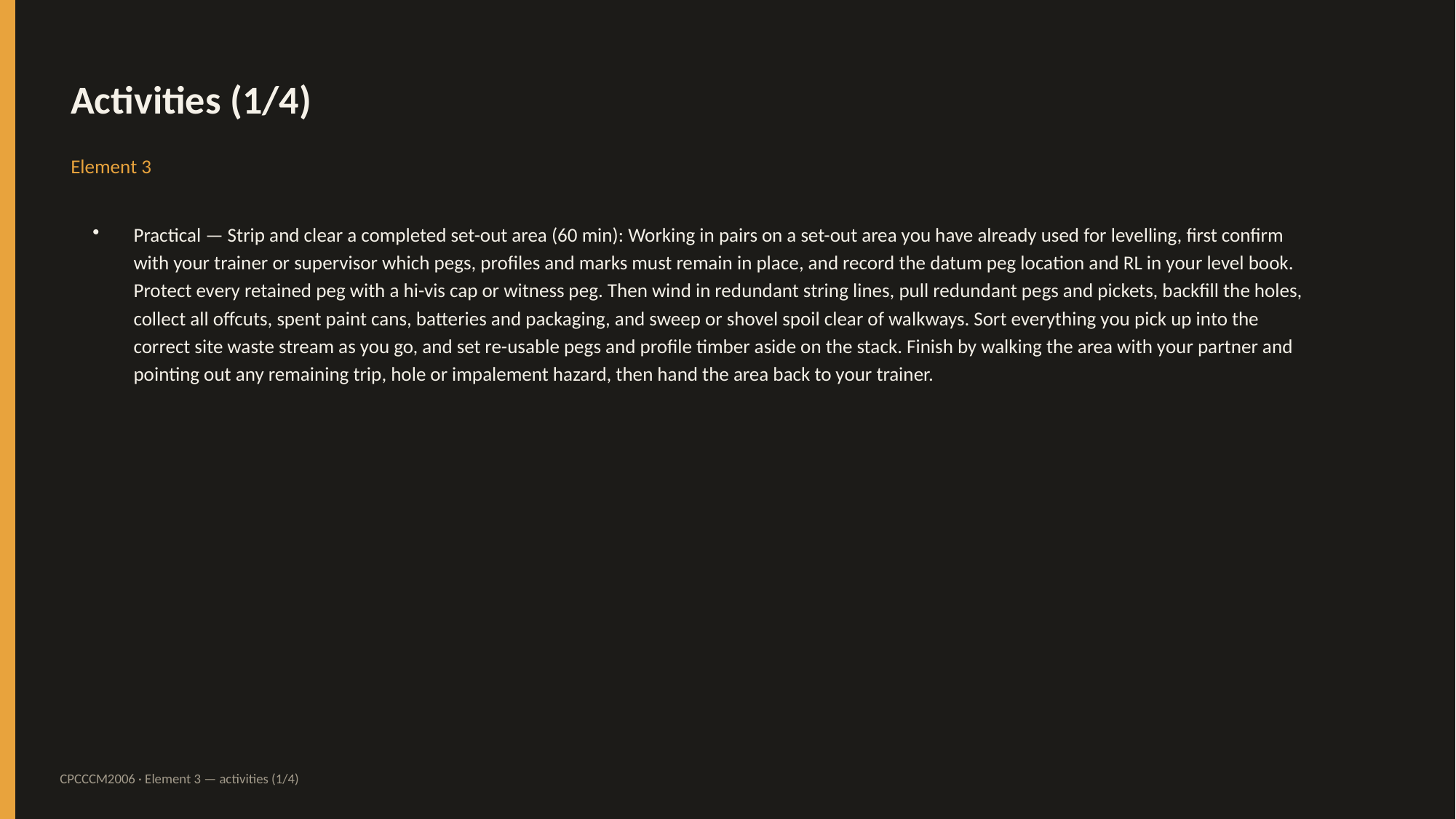

Activities (1/4)
Element 3
Practical — Strip and clear a completed set-out area (60 min): Working in pairs on a set-out area you have already used for levelling, first confirm with your trainer or supervisor which pegs, profiles and marks must remain in place, and record the datum peg location and RL in your level book. Protect every retained peg with a hi-vis cap or witness peg. Then wind in redundant string lines, pull redundant pegs and pickets, backfill the holes, collect all offcuts, spent paint cans, batteries and packaging, and sweep or shovel spoil clear of walkways. Sort everything you pick up into the correct site waste stream as you go, and set re-usable pegs and profile timber aside on the stack. Finish by walking the area with your partner and pointing out any remaining trip, hole or impalement hazard, then hand the area back to your trainer.
CPCCCM2006 · Element 3 — activities (1/4)